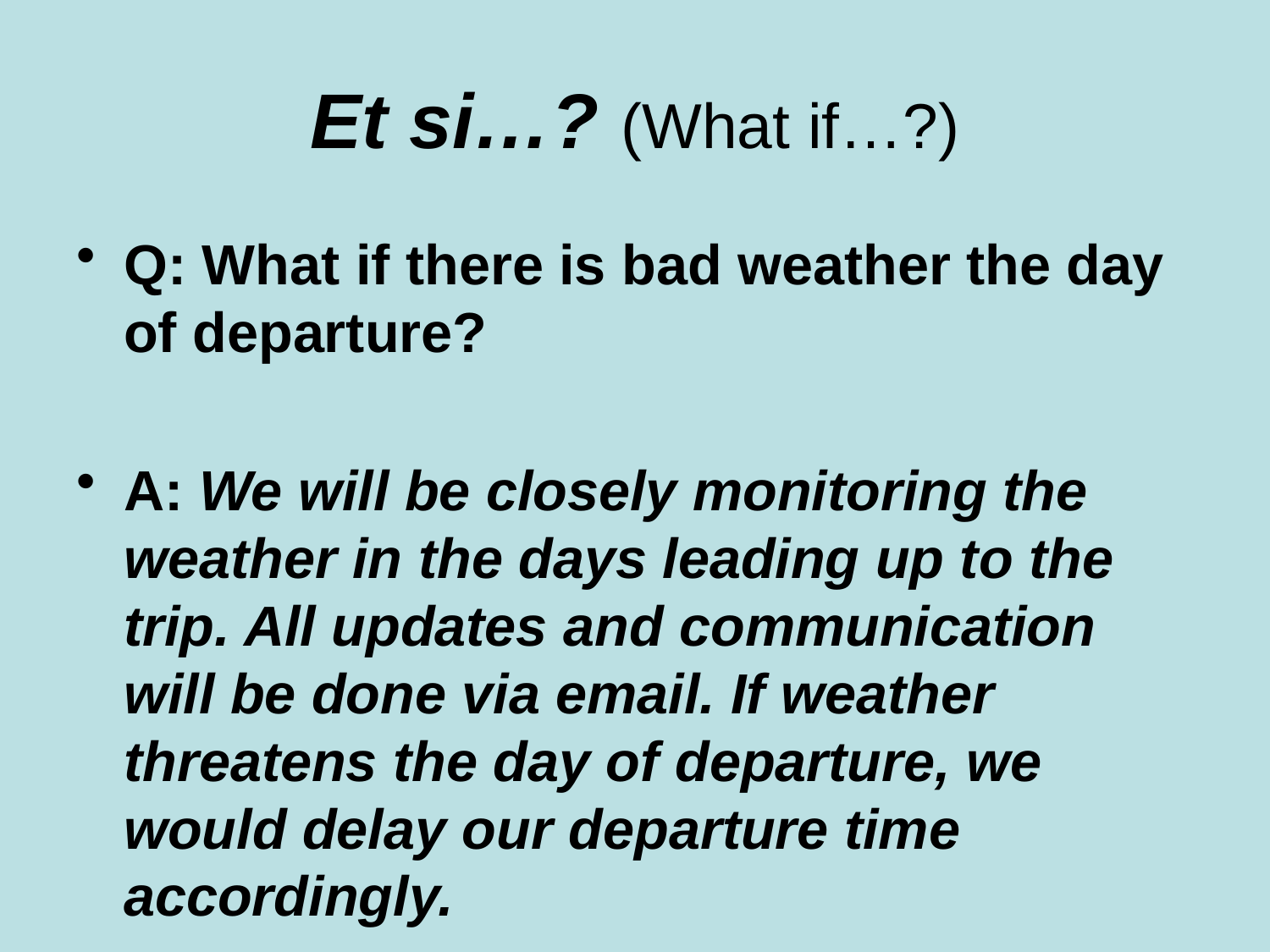

# Et si…? (What if…?)
Q: What if there is bad weather the day of departure?

A: We will be closely monitoring the weather in the days leading up to the trip. All updates and communication will be done via email. If weather threatens the day of departure, we would delay our departure time accordingly.